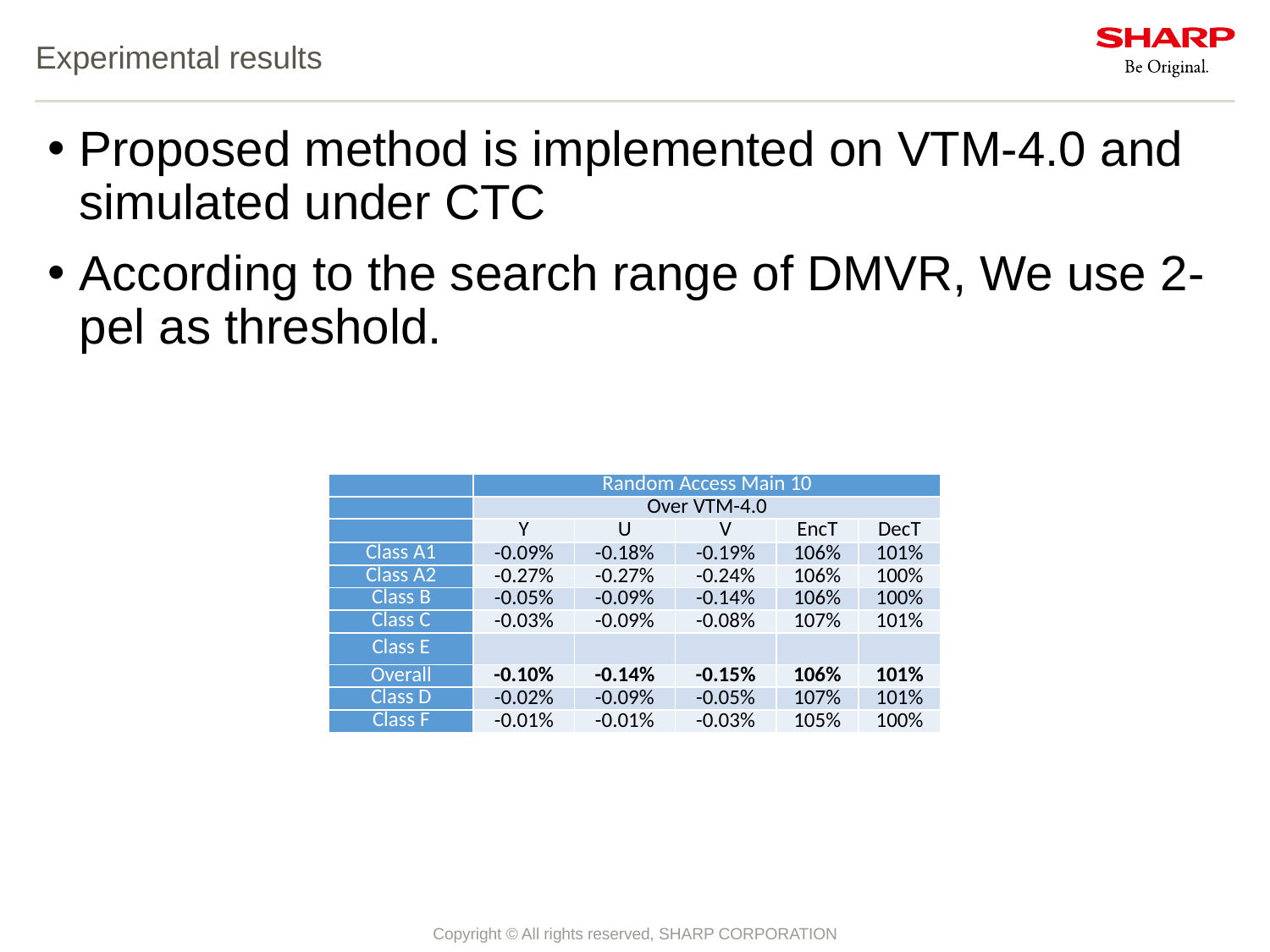

# Experimental results
Proposed method is implemented on VTM-4.0 and simulated under CTC
According to the search range of DMVR, We use 2-pel as threshold.

|  | Random Access Main 10 |  |  |  |  |
| --- | --- | --- | --- | --- | --- |
|  | Over VTM-4.0 |  |  |  |  |
|  | Y | U | V | EncT | DecT |
| Class A1 | -0.09% | -0.18% | -0.19% | 106% | 101% |
| Class A2 | -0.27% | -0.27% | -0.24% | 106% | 100% |
| Class B | -0.05% | -0.09% | -0.14% | 106% | 100% |
| Class C | -0.03% | -0.09% | -0.08% | 107% | 101% |
| Class E |  |  |  |  |  |
| Overall | -0.10% | -0.14% | -0.15% | 106% | 101% |
| Class D | -0.02% | -0.09% | -0.05% | 107% | 101% |
| Class F | -0.01% | -0.01% | -0.03% | 105% | 100% |
Copyright © All rights reserved, SHARP CORPORATION